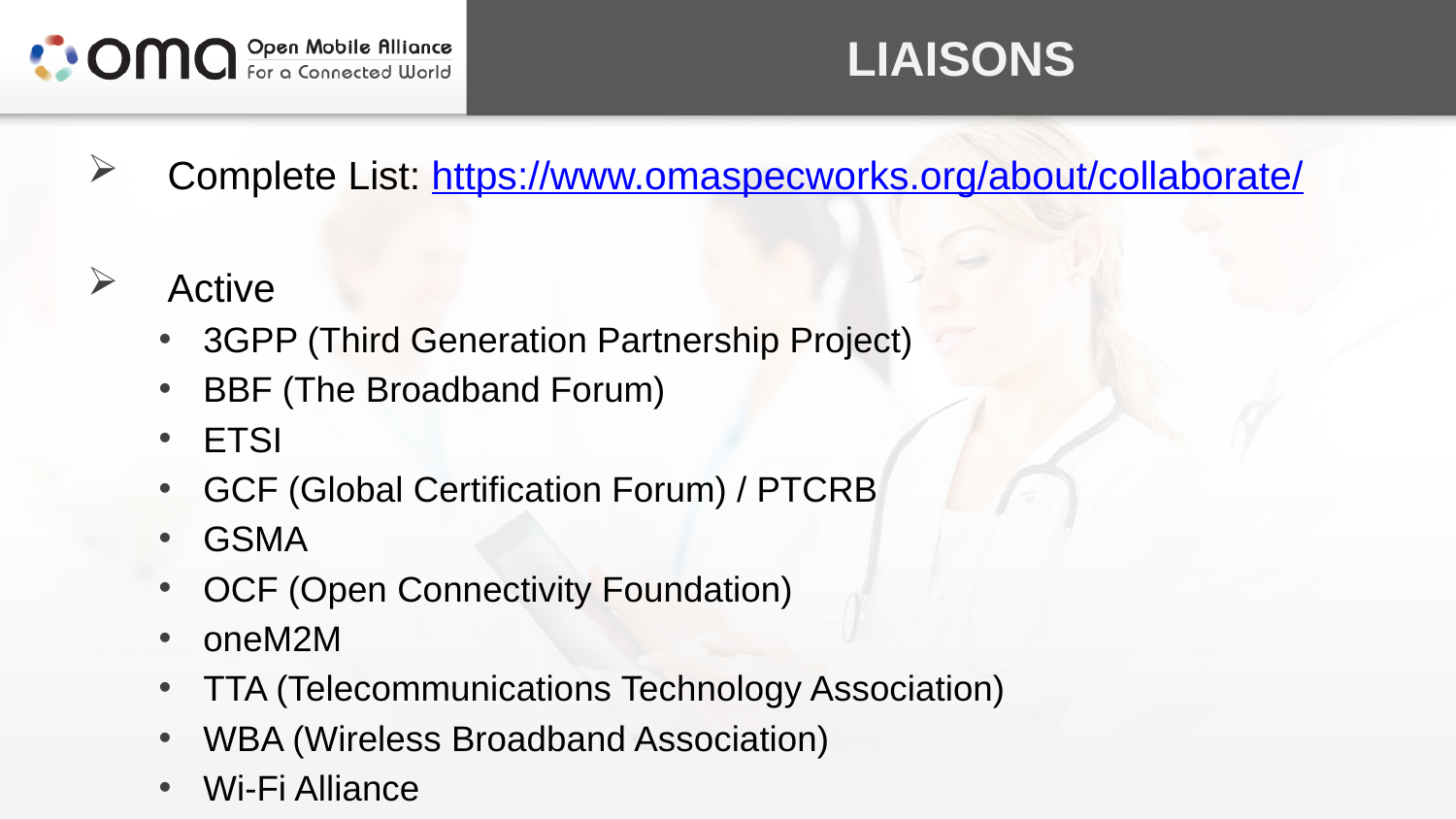

# Liaisons
Complete List: https://www.omaspecworks.org/about/collaborate/

Active
3GPP (Third Generation Partnership Project)
BBF (The Broadband Forum)
ETSI
GCF (Global Certification Forum) / PTCRB
GSMA
OCF (Open Connectivity Foundation)
oneM2M
TTA (Telecommunications Technology Association)
WBA (Wireless Broadband Association)
Wi-Fi Alliance